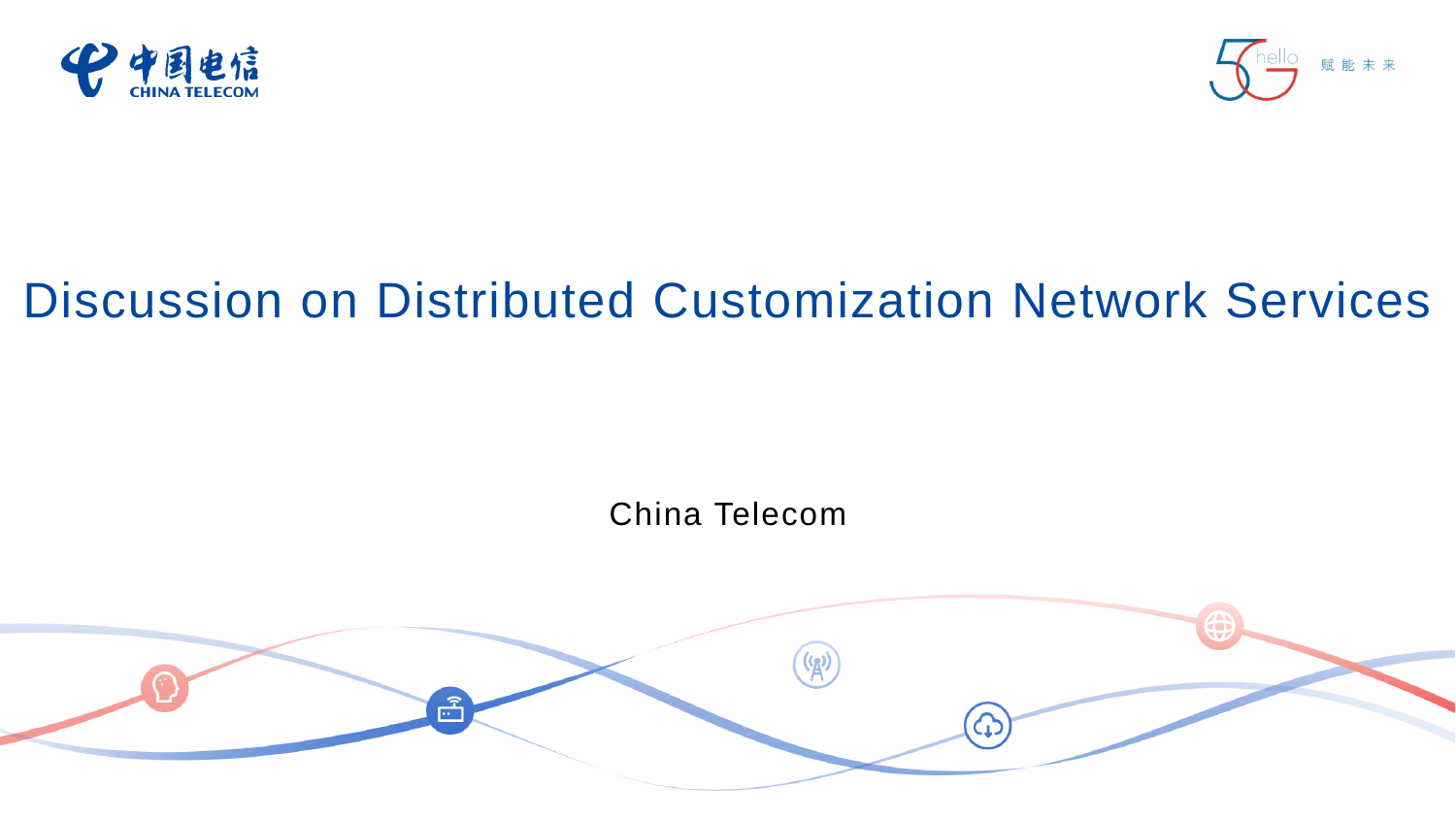

Discussion on Distributed Customization Network Services
China Telecom